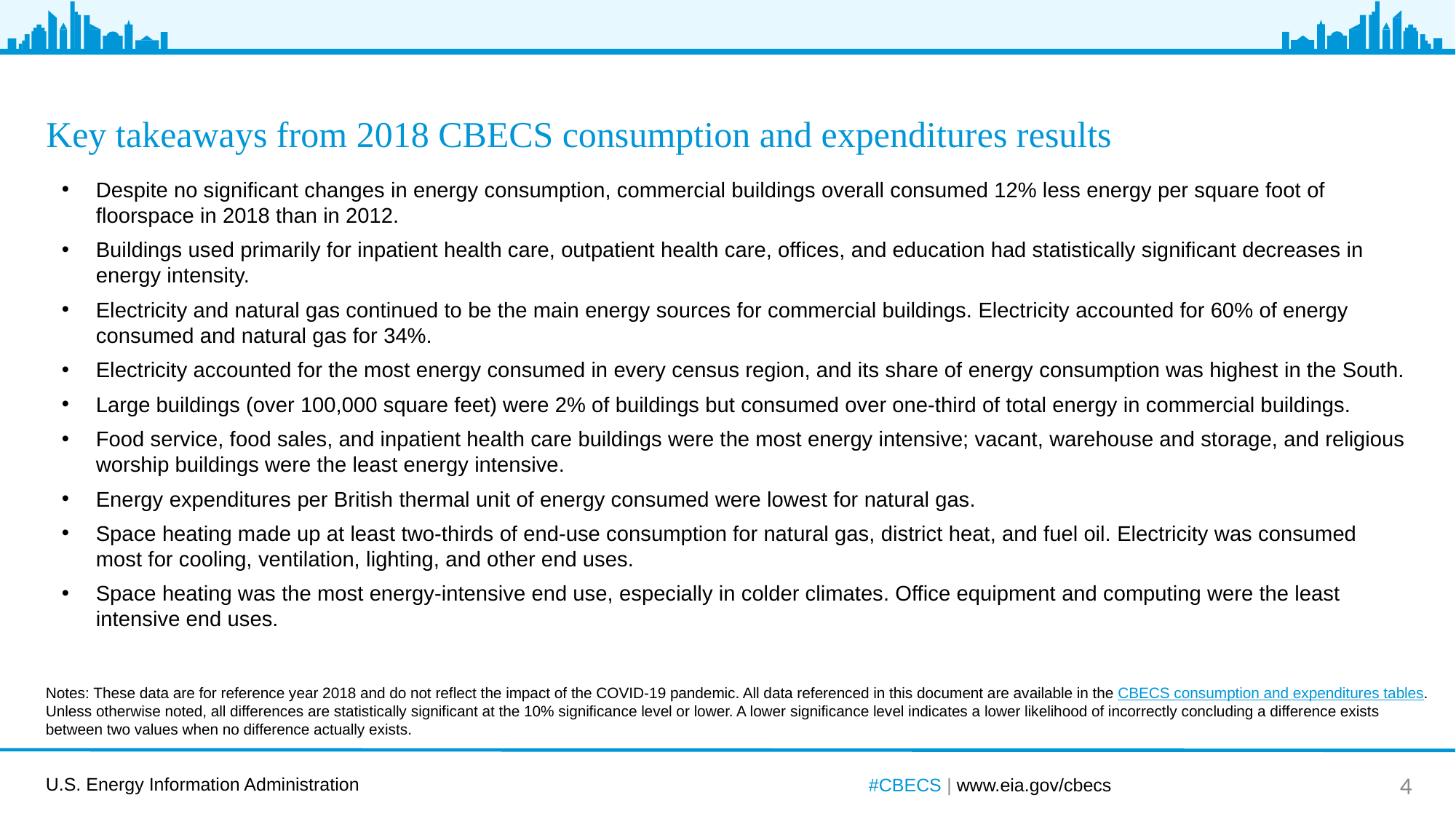

# Key takeaways from 2018 CBECS consumption and expenditures results
Despite no significant changes in energy consumption, commercial buildings overall consumed 12% less energy per square foot of floorspace in 2018 than in 2012.
Buildings used primarily for inpatient health care, outpatient health care, offices, and education had statistically significant decreases in energy intensity.
Electricity and natural gas continued to be the main energy sources for commercial buildings. Electricity accounted for 60% of energy consumed and natural gas for 34%.
Electricity accounted for the most energy consumed in every census region, and its share of energy consumption was highest in the South.
Large buildings (over 100,000 square feet) were 2% of buildings but consumed over one-third of total energy in commercial buildings.
Food service, food sales, and inpatient health care buildings were the most energy intensive; vacant, warehouse and storage, and religious worship buildings were the least energy intensive.
Energy expenditures per British thermal unit of energy consumed were lowest for natural gas.
Space heating made up at least two-thirds of end-use consumption for natural gas, district heat, and fuel oil. Electricity was consumed most for cooling, ventilation, lighting, and other end uses.
Space heating was the most energy-intensive end use, especially in colder climates. Office equipment and computing were the least intensive end uses.
Notes: These data are for reference year 2018 and do not reflect the impact of the COVID-19 pandemic. All data referenced in this document are available in the CBECS consumption and expenditures tables. Unless otherwise noted, all differences are statistically significant at the 10% significance level or lower. A lower significance level indicates a lower likelihood of incorrectly concluding a difference exists between two values when no difference actually exists.
#CBECS | www.eia.gov/cbecs
4